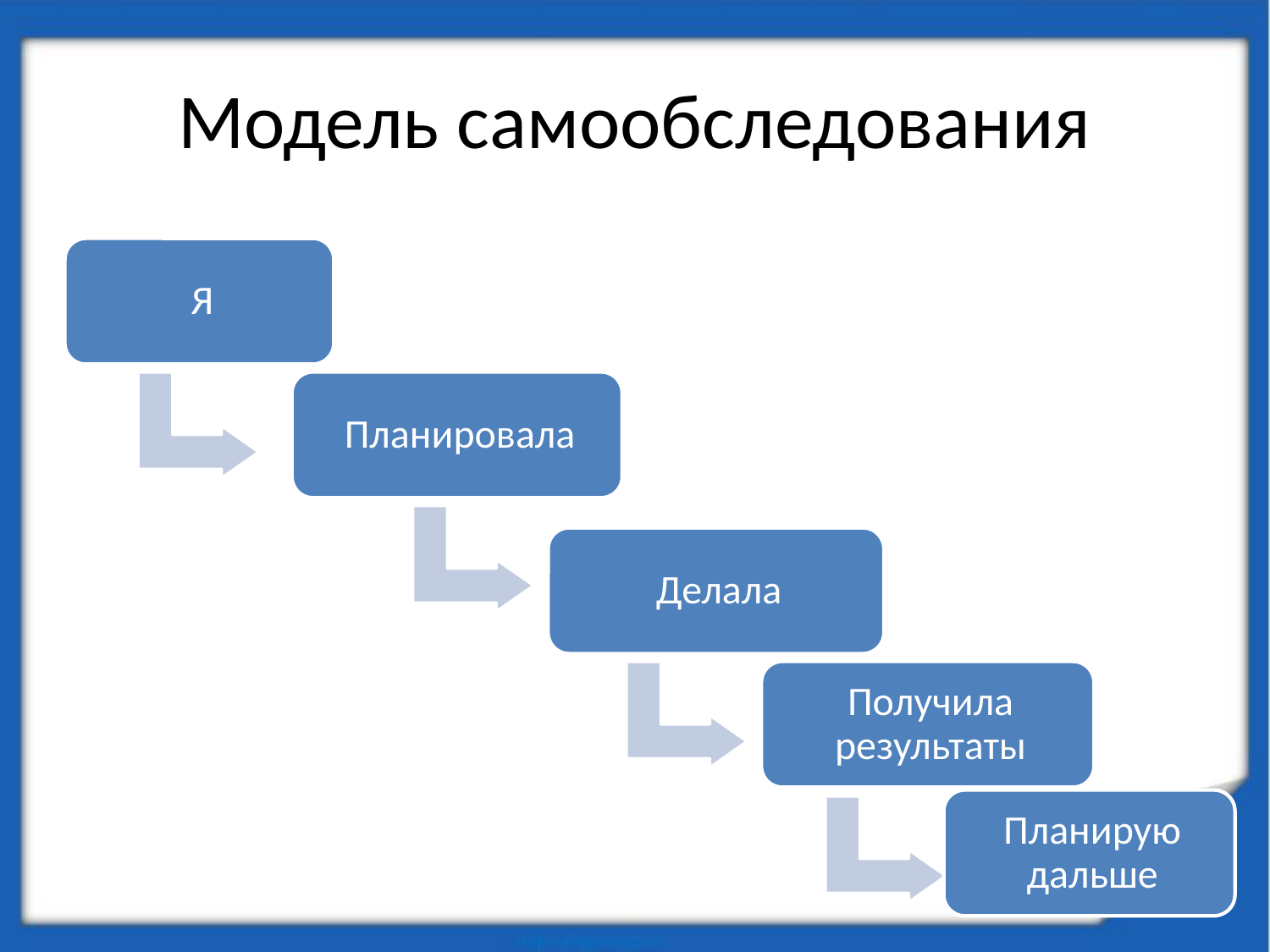

# Модель самообследования
Я

Планировала

Делала

Получила результаты
Планирую дальше